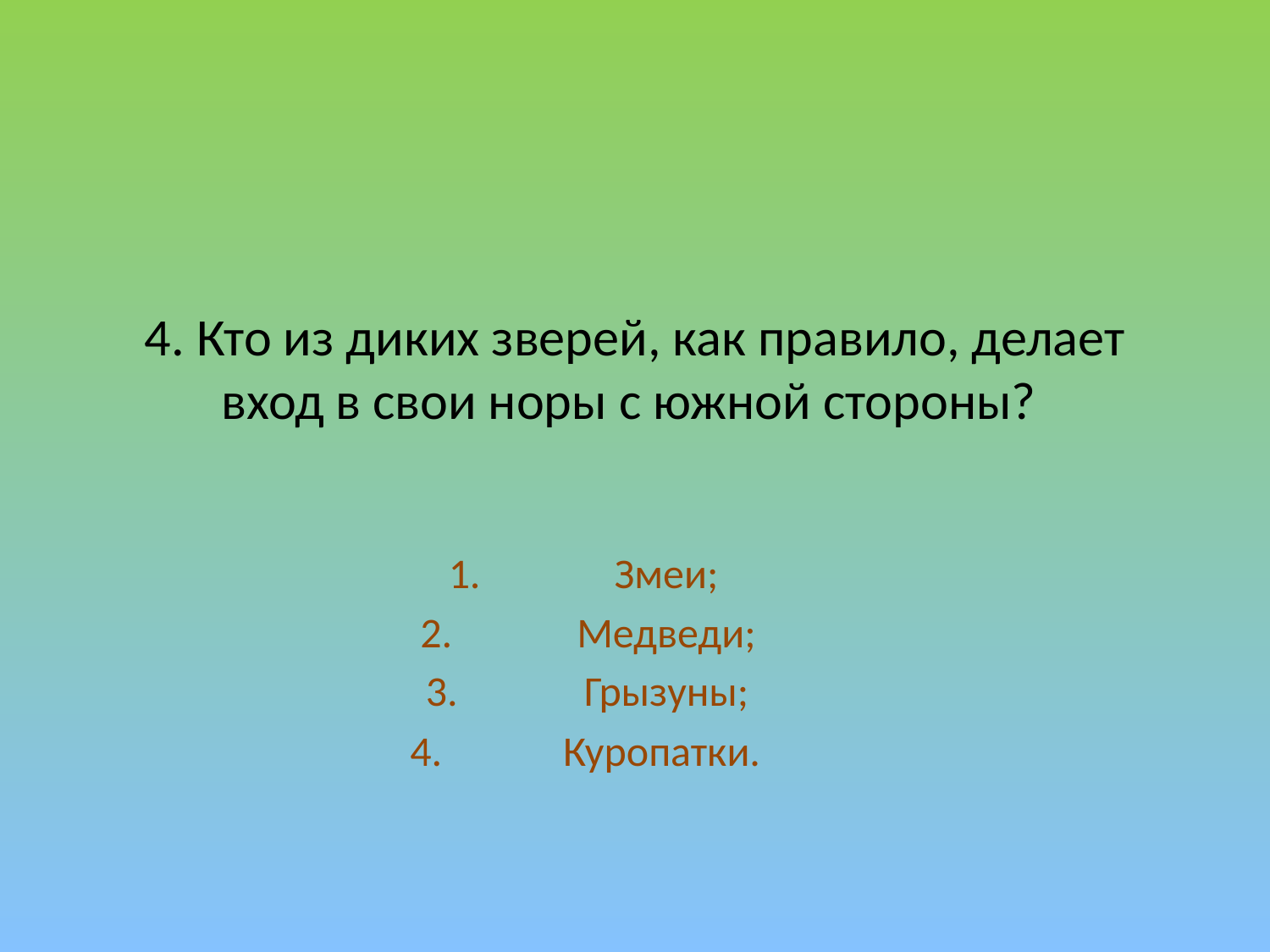

# 4. Кто из диких зверей, как правило, делает вход в свои норы с южной стороны?
Змеи;
Медведи;
Грызуны;
Куропатки.